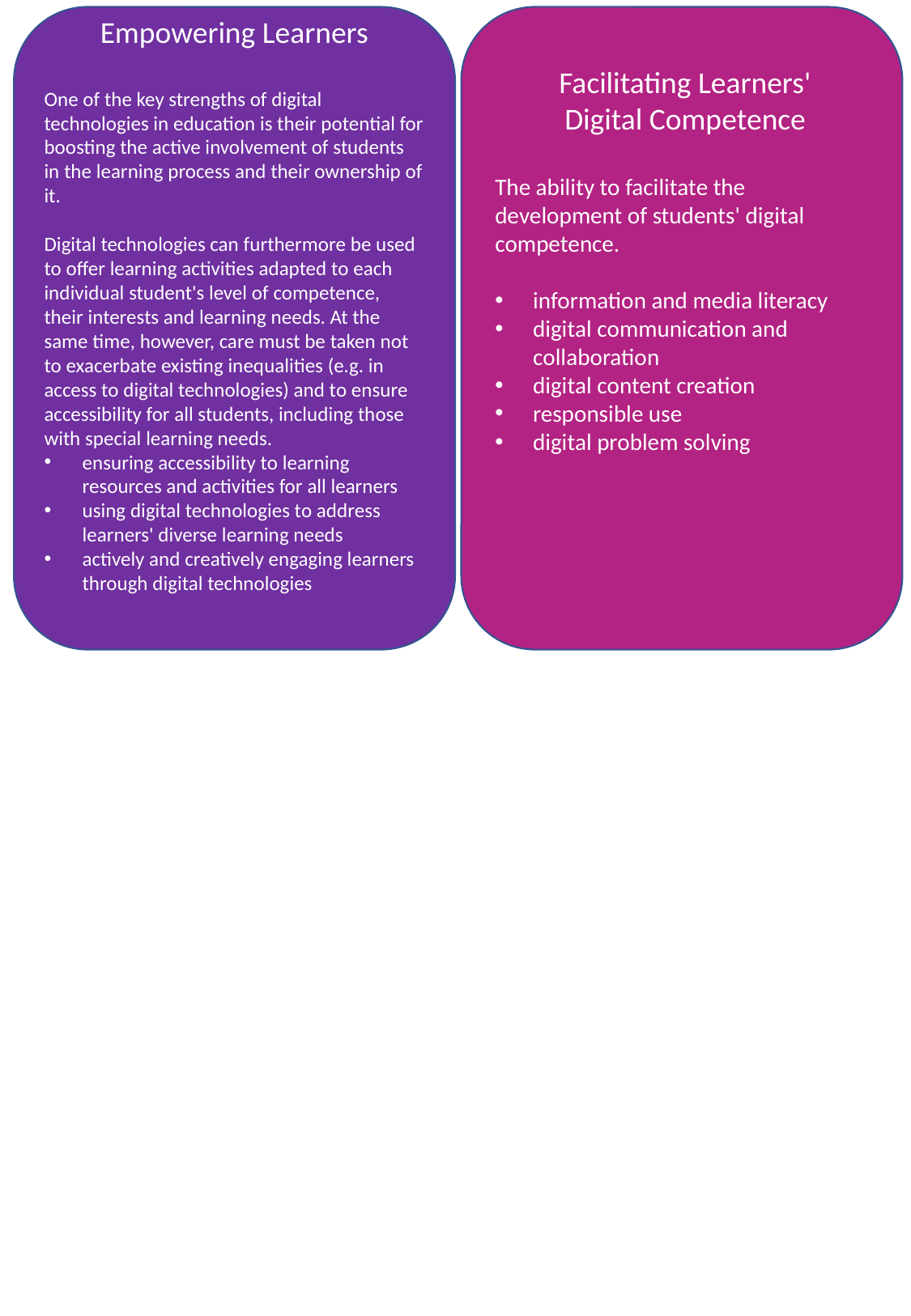

Empowering Learners

One of the key strengths of digital technologies in education is their potential for boosting the active involvement of students in the learning process and their ownership of it.

Digital technologies can furthermore be used to offer learning activities adapted to each individual student's level of competence, their interests and learning needs. At the same time, however, care must be taken not to exacerbate existing inequalities (e.g. in access to digital technologies) and to ensure accessibility for all students, including those with special learning needs.
ensuring accessibility to learning resources and activities for all learners
using digital technologies to address learners' diverse learning needs
actively and creatively engaging learners through digital technologies

Facilitating Learners'
Digital Competence

The ability to facilitate the development of students' digital competence.

information and media literacy
digital communication and collaboration
digital content creation
responsible use
digital problem solving